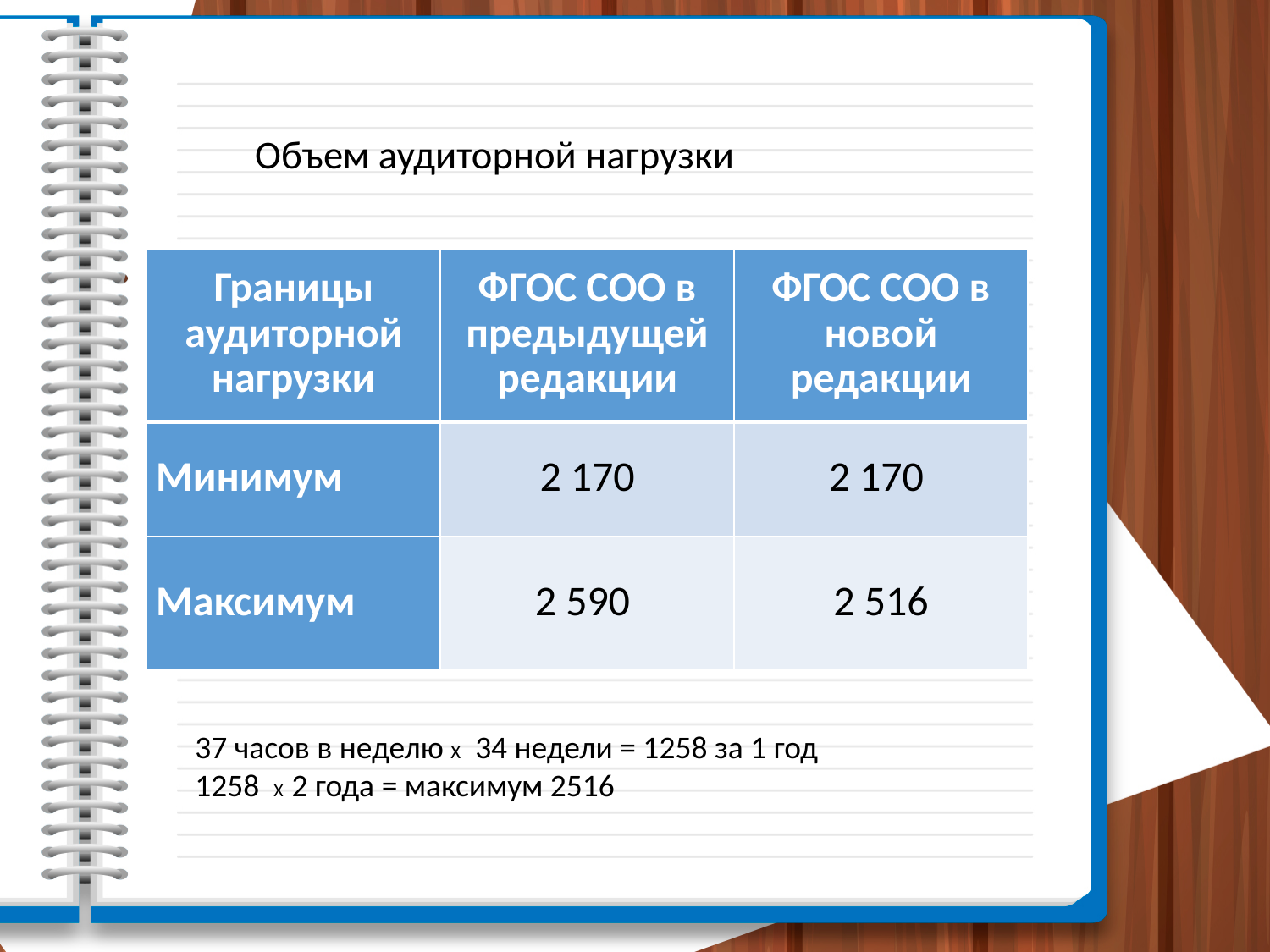

# Объем аудиторной нагрузки
| Границы аудиторной нагрузки | ФГОС СОО в предыдущей редакции | ФГОС СОО в новой редакции |
| --- | --- | --- |
| Минимум | 2 170 | 2 170 |
| Максимум | 2 590 | 2 516 |
37 часов в неделю X  34 недели = 1258 за 1 год
1258  X  2 года = максимум 2516